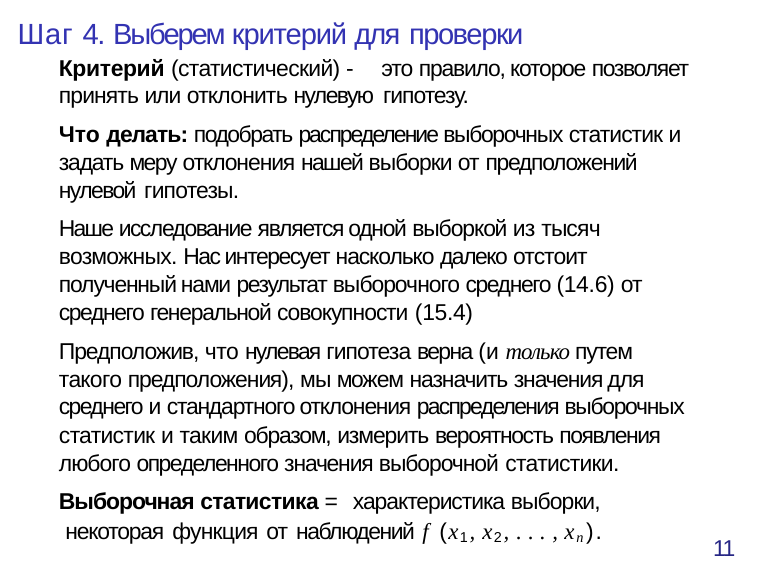

# Шаг 4. Выберем критерий для проверки
Критерий (статистический) - это правило, которое позволяет  принять или отклонить нулевую гипотезу.
Что делать: подобрать распределение выборочных статистик и  задать меру отклонения нашей выборки от предположений  нулевой гипотезы.
Наше исследование является одной выборкой из тысяч  возможных. Нас интересует насколько далеко отстоит  полученный нами результат выборочного среднего (14.6) от  среднего генеральной совокупности (15.4)
Предположив, что нулевая гипотеза верна (и только путем  такого предположения), мы можем назначить значения для  среднего и стандартного отклонения распределения выборочных  статистик и таким образом, измерить вероятность появления  любого определенного значения выборочной статистики.
Выборочная статистика = характеристика выборки,  некоторая функция от наблюдений f (x1, x2, . . . , xn).
11